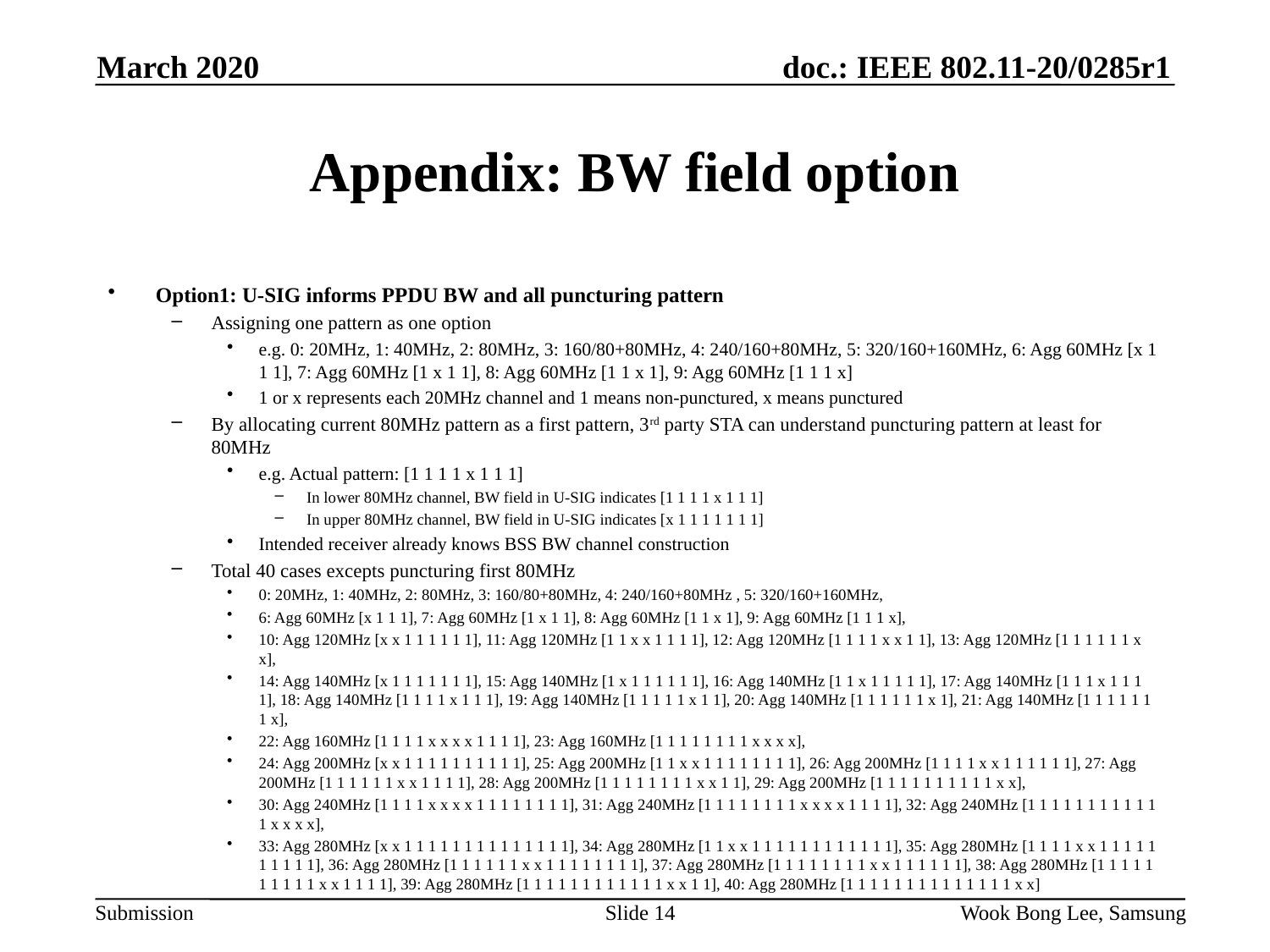

March 2020
# Appendix: BW field option
Option1: U-SIG informs PPDU BW and all puncturing pattern
Assigning one pattern as one option
e.g. 0: 20MHz, 1: 40MHz, 2: 80MHz, 3: 160/80+80MHz, 4: 240/160+80MHz, 5: 320/160+160MHz, 6: Agg 60MHz [x 1 1 1], 7: Agg 60MHz [1 x 1 1], 8: Agg 60MHz [1 1 x 1], 9: Agg 60MHz [1 1 1 x]
1 or x represents each 20MHz channel and 1 means non-punctured, x means punctured
By allocating current 80MHz pattern as a first pattern, 3rd party STA can understand puncturing pattern at least for 80MHz
e.g. Actual pattern: [1 1 1 1 x 1 1 1]
In lower 80MHz channel, BW field in U-SIG indicates [1 1 1 1 x 1 1 1]
In upper 80MHz channel, BW field in U-SIG indicates [x 1 1 1 1 1 1 1]
Intended receiver already knows BSS BW channel construction
Total 40 cases excepts puncturing first 80MHz
0: 20MHz, 1: 40MHz, 2: 80MHz, 3: 160/80+80MHz, 4: 240/160+80MHz , 5: 320/160+160MHz,
6: Agg 60MHz [x 1 1 1], 7: Agg 60MHz [1 x 1 1], 8: Agg 60MHz [1 1 x 1], 9: Agg 60MHz [1 1 1 x],
10: Agg 120MHz [x x 1 1 1 1 1 1], 11: Agg 120MHz [1 1 x x 1 1 1 1], 12: Agg 120MHz [1 1 1 1 x x 1 1], 13: Agg 120MHz [1 1 1 1 1 1 x x],
14: Agg 140MHz [x 1 1 1 1 1 1 1], 15: Agg 140MHz [1 x 1 1 1 1 1 1], 16: Agg 140MHz [1 1 x 1 1 1 1 1], 17: Agg 140MHz [1 1 1 x 1 1 1 1], 18: Agg 140MHz [1 1 1 1 x 1 1 1], 19: Agg 140MHz [1 1 1 1 1 x 1 1], 20: Agg 140MHz [1 1 1 1 1 1 x 1], 21: Agg 140MHz [1 1 1 1 1 1 1 x],
22: Agg 160MHz [1 1 1 1 x x x x 1 1 1 1], 23: Agg 160MHz [1 1 1 1 1 1 1 1 x x x x],
24: Agg 200MHz [x x 1 1 1 1 1 1 1 1 1 1], 25: Agg 200MHz [1 1 x x 1 1 1 1 1 1 1 1], 26: Agg 200MHz [1 1 1 1 x x 1 1 1 1 1 1], 27: Agg 200MHz [1 1 1 1 1 1 x x 1 1 1 1], 28: Agg 200MHz [1 1 1 1 1 1 1 1 x x 1 1], 29: Agg 200MHz [1 1 1 1 1 1 1 1 1 1 x x],
30: Agg 240MHz [1 1 1 1 x x x x 1 1 1 1 1 1 1 1], 31: Agg 240MHz [1 1 1 1 1 1 1 1 x x x x 1 1 1 1], 32: Agg 240MHz [1 1 1 1 1 1 1 1 1 1 1 1 x x x x],
33: Agg 280MHz [x x 1 1 1 1 1 1 1 1 1 1 1 1 1 1], 34: Agg 280MHz [1 1 x x 1 1 1 1 1 1 1 1 1 1 1 1], 35: Agg 280MHz [1 1 1 1 x x 1 1 1 1 1 1 1 1 1 1], 36: Agg 280MHz [1 1 1 1 1 1 x x 1 1 1 1 1 1 1 1], 37: Agg 280MHz [1 1 1 1 1 1 1 1 x x 1 1 1 1 1 1], 38: Agg 280MHz [1 1 1 1 1 1 1 1 1 1 x x 1 1 1 1], 39: Agg 280MHz [1 1 1 1 1 1 1 1 1 1 1 1 x x 1 1], 40: Agg 280MHz [1 1 1 1 1 1 1 1 1 1 1 1 1 1 x x]
Slide 14
Wook Bong Lee, Samsung